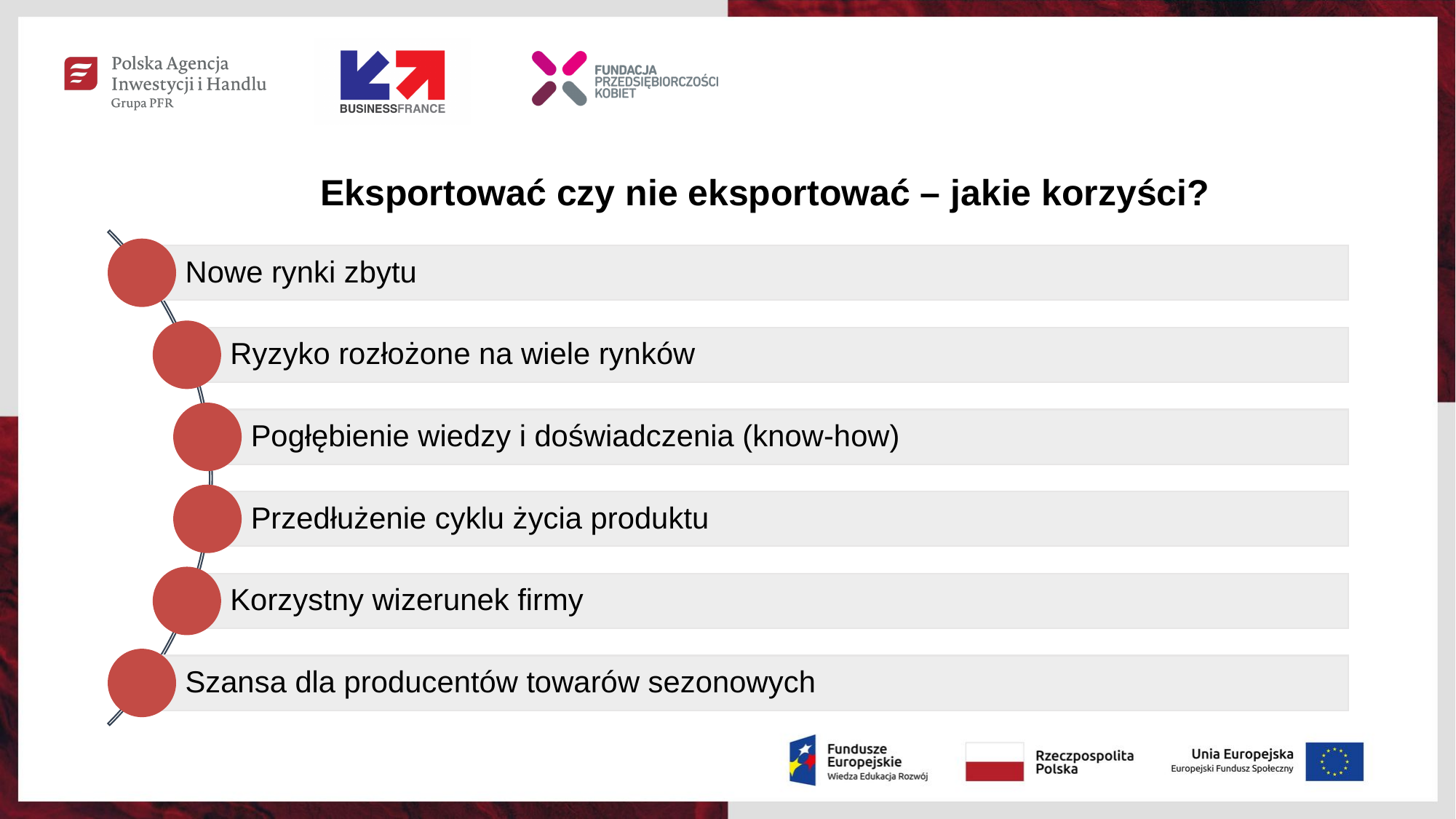

# Eksportować czy nie eksportować – jakie korzyści?
Nowe rynki zbytu
Ryzyko rozłożone na wiele rynków
Pogłębienie wiedzy i doświadczenia (know-how)
Przedłużenie cyklu życia produktu
Korzystny wizerunek firmy
Szansa dla producentów towarów sezonowych